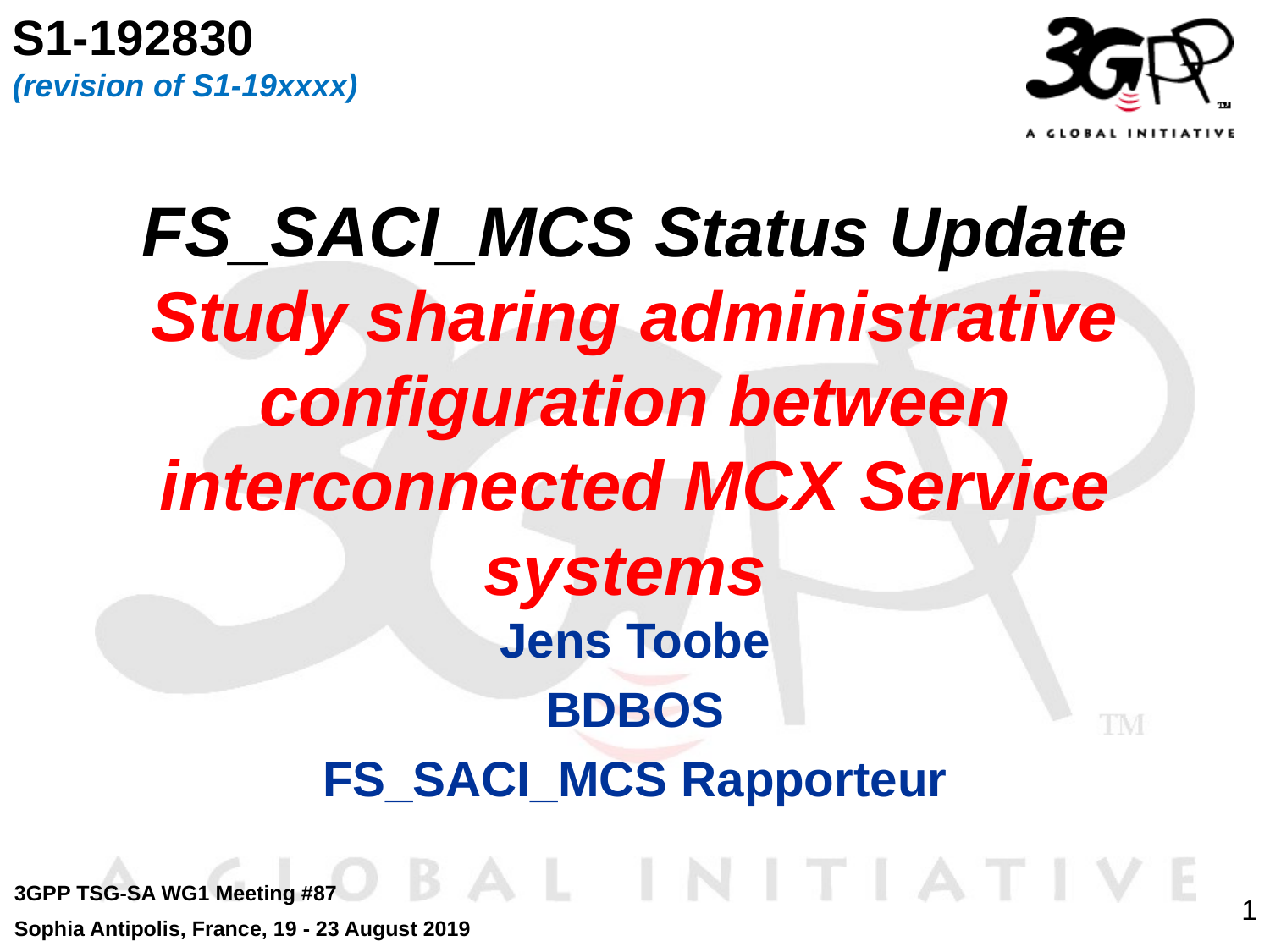

S1-192830
(revision of S1-19xxxx)
# FS_SACI_MCS Status Update Study sharing administrative configuration between interconnected MCX Service systems
Jens Toobe
BDBOS
FS_SACI_MCS Rapporteur
3GPP TSG-SA WG1 Meeting #87
Sophia Antipolis, France, 19 - 23 August 2019
1